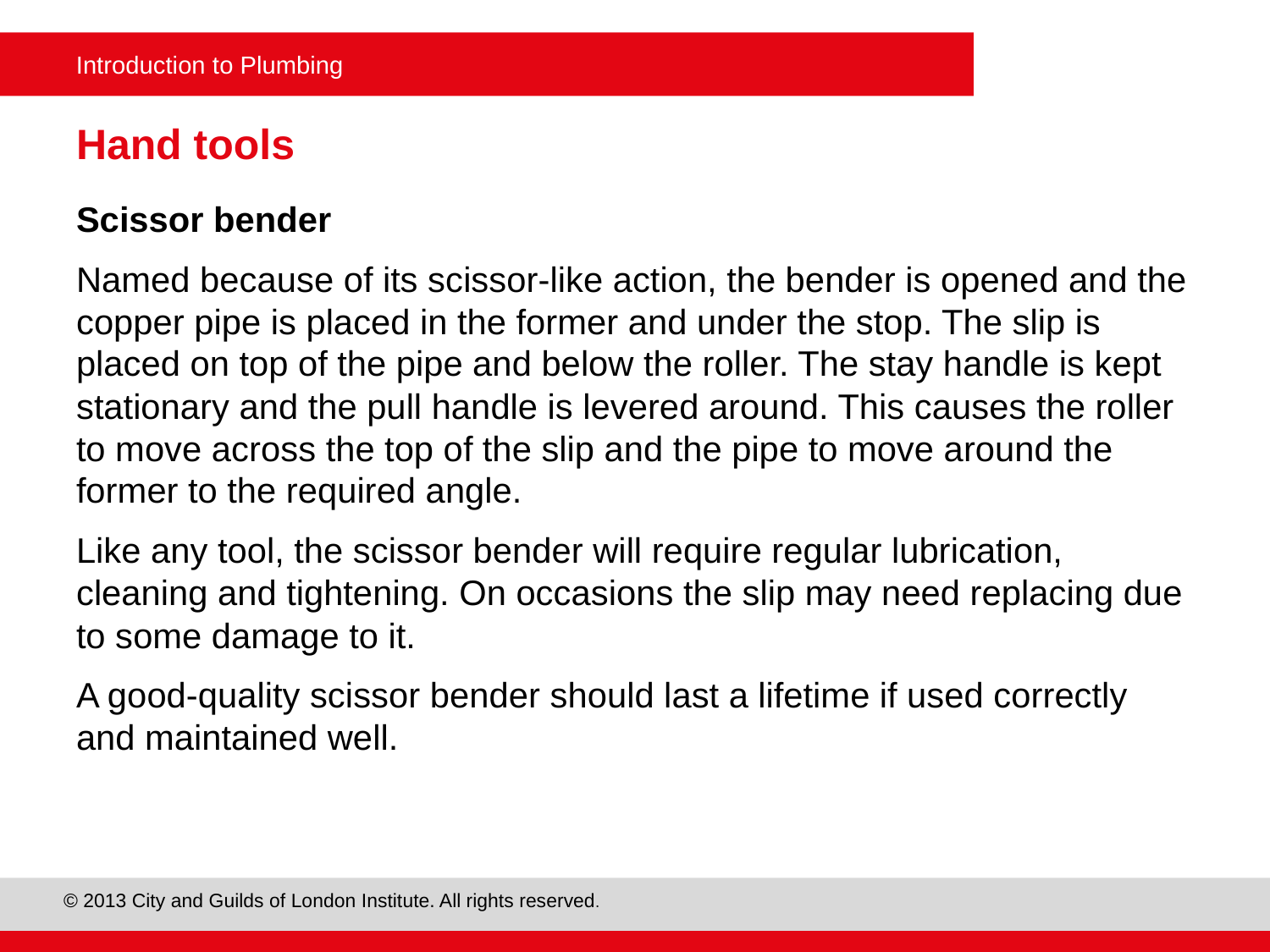

# Hand tools
Scissor bender
Named because of its scissor-like action, the bender is opened and the copper pipe is placed in the former and under the stop. The slip is placed on top of the pipe and below the roller. The stay handle is kept stationary and the pull handle is levered around. This causes the roller to move across the top of the slip and the pipe to move around the former to the required angle.
Like any tool, the scissor bender will require regular lubrication, cleaning and tightening. On occasions the slip may need replacing due to some damage to it.
A good-quality scissor bender should last a lifetime if used correctly and maintained well.